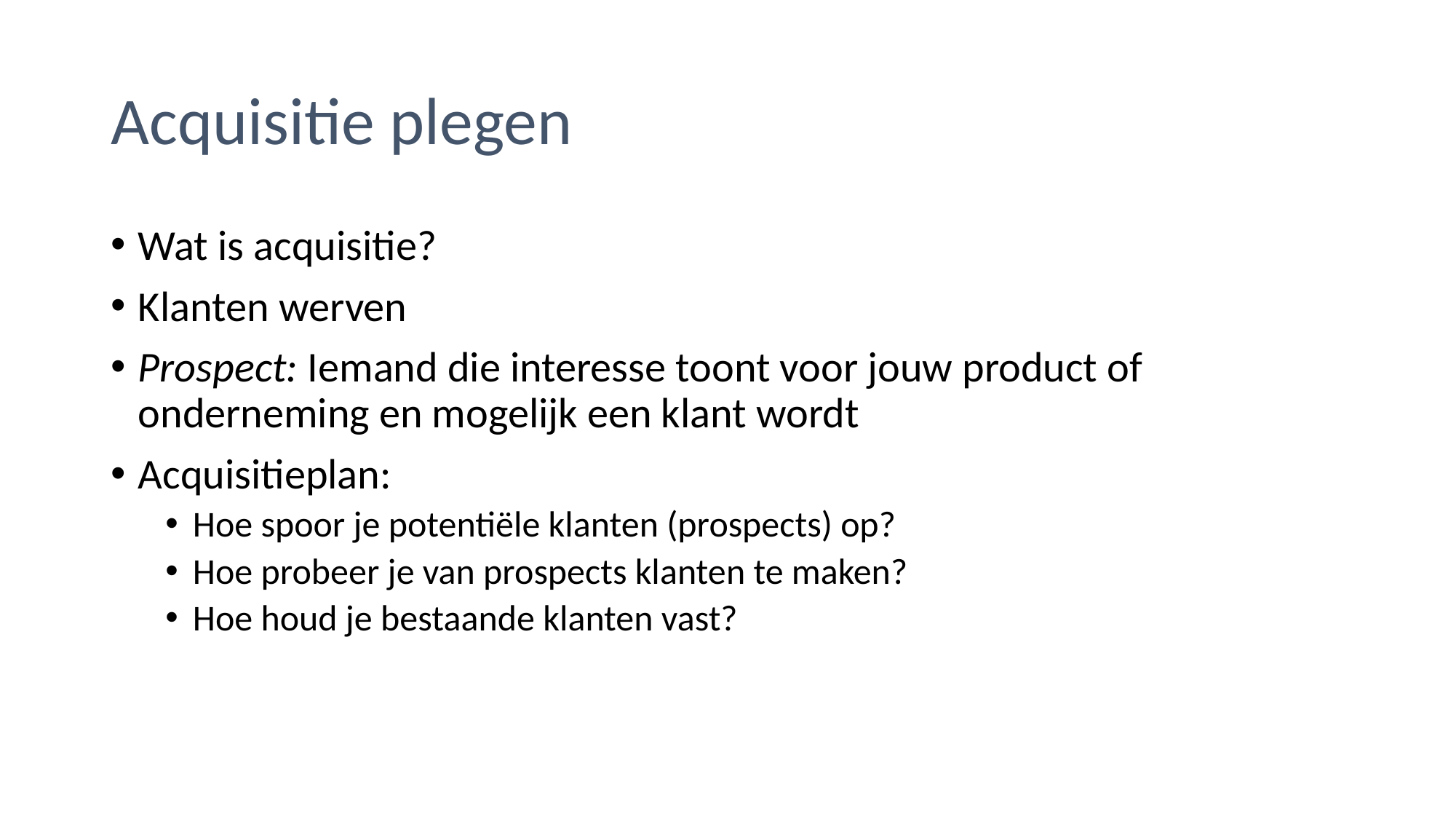

# Acquisitie plegen
Wat is acquisitie?
Klanten werven
Prospect: Iemand die interesse toont voor jouw product of onderneming en mogelijk een klant wordt
Acquisitieplan:
Hoe spoor je potentiële klanten (prospects) op?
Hoe probeer je van prospects klanten te maken?
Hoe houd je bestaande klanten vast?